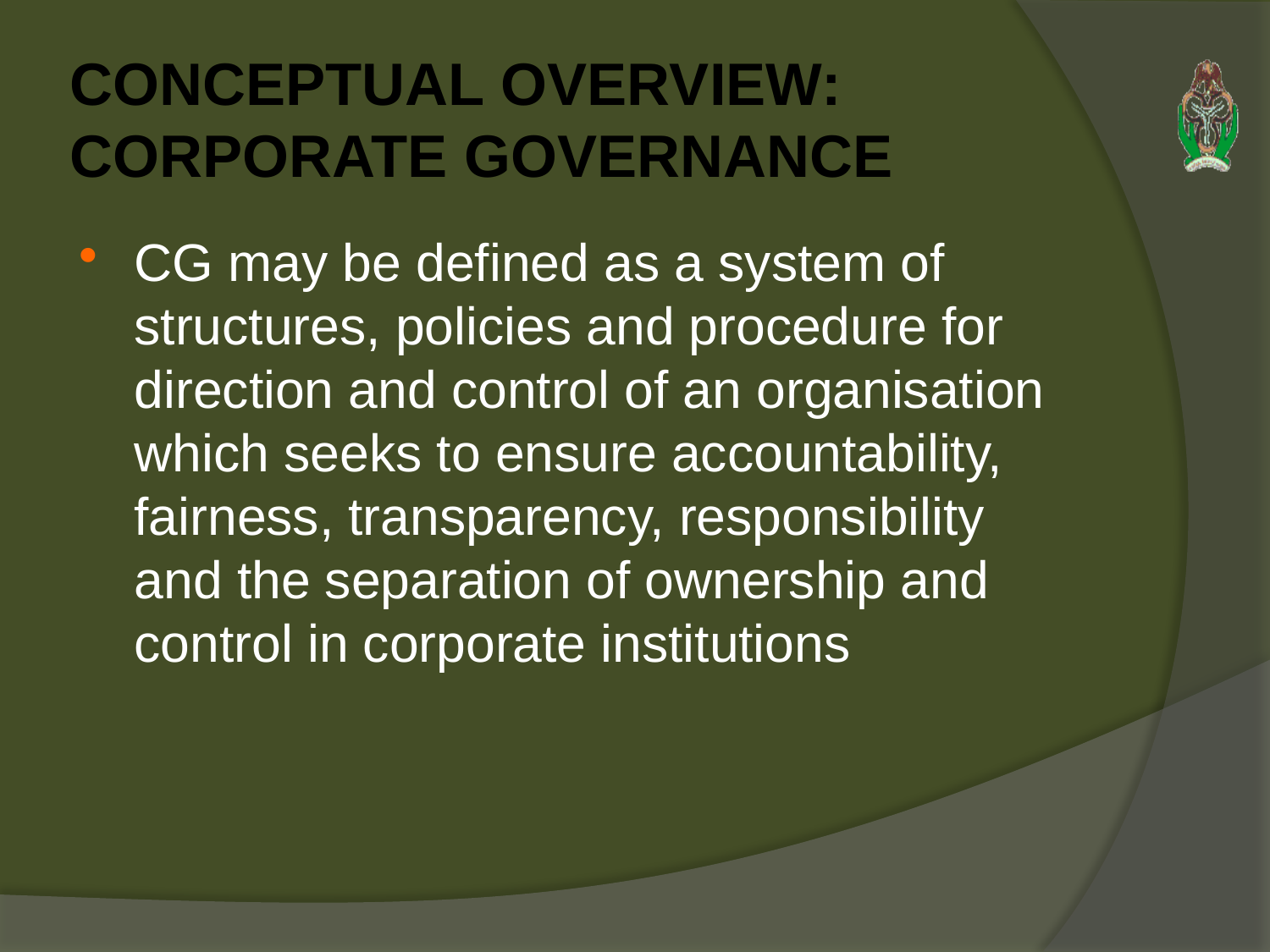

# CONCEPTUAL OVERVIEW: CORPORATE GOVERNANCE
CG may be defined as a system of structures, policies and procedure for direction and control of an organisation which seeks to ensure accountability, fairness, transparency, responsibility and the separation of ownership and control in corporate institutions